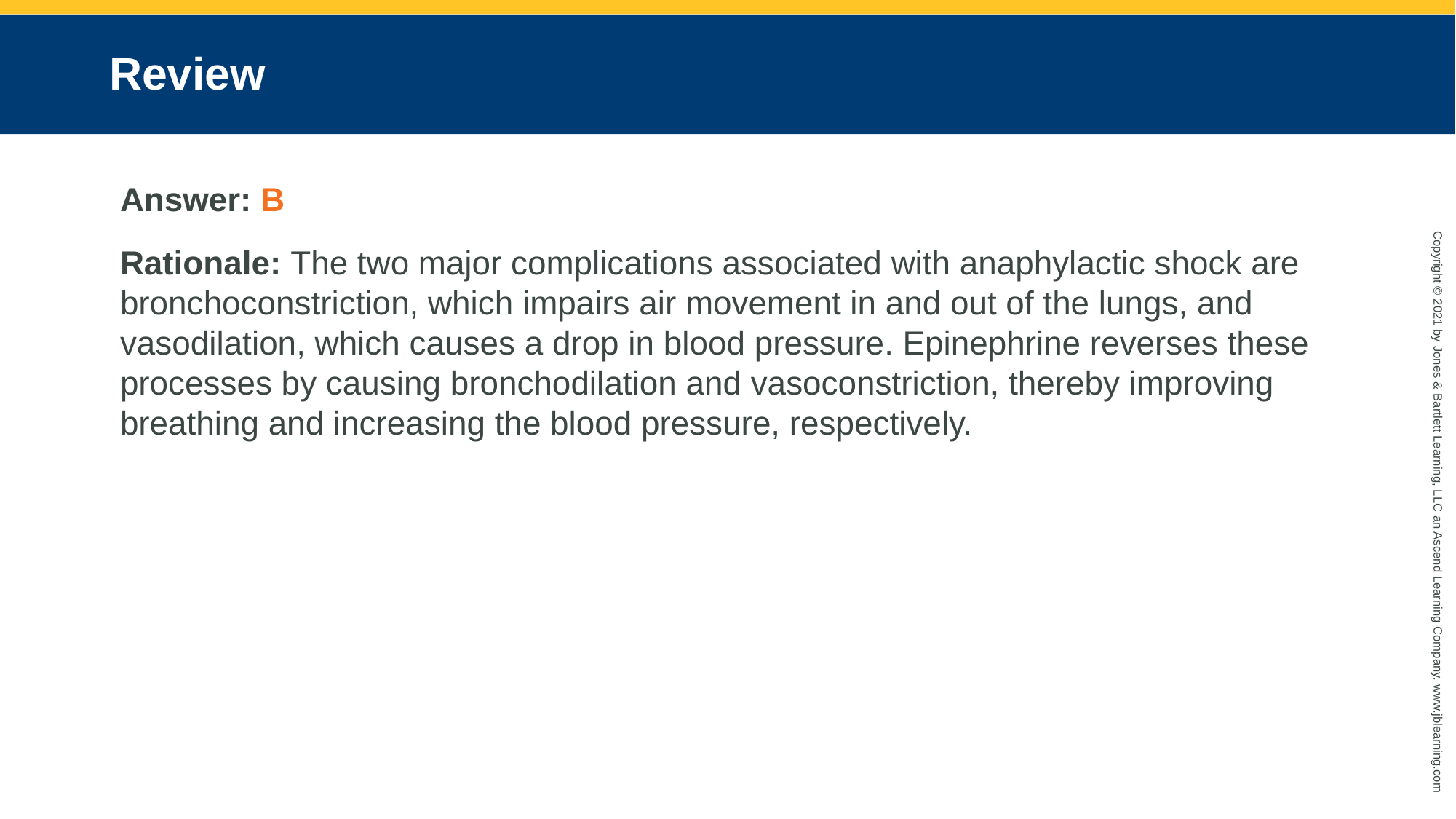

# Review
Answer: B
Rationale: The two major complications associated with anaphylactic shock are bronchoconstriction, which impairs air movement in and out of the lungs, and vasodilation, which causes a drop in blood pressure. Epinephrine reverses these processes by causing bronchodilation and vasoconstriction, thereby improving breathing and increasing the blood pressure, respectively.